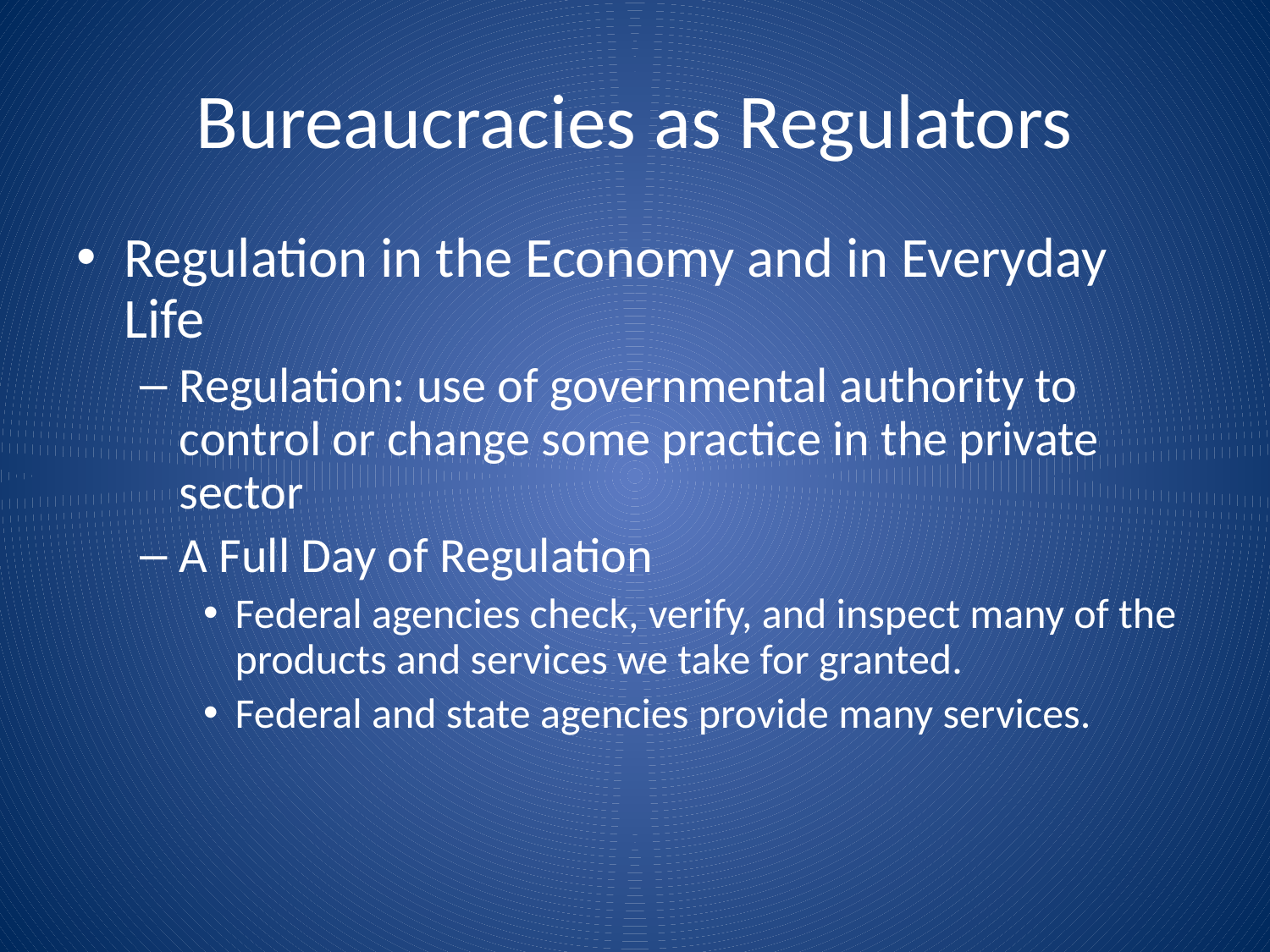

# Bureaucracies as Regulators
Regulation in the Economy and in Everyday Life
Regulation: use of governmental authority to control or change some practice in the private sector
A Full Day of Regulation
Federal agencies check, verify, and inspect many of the products and services we take for granted.
Federal and state agencies provide many services.